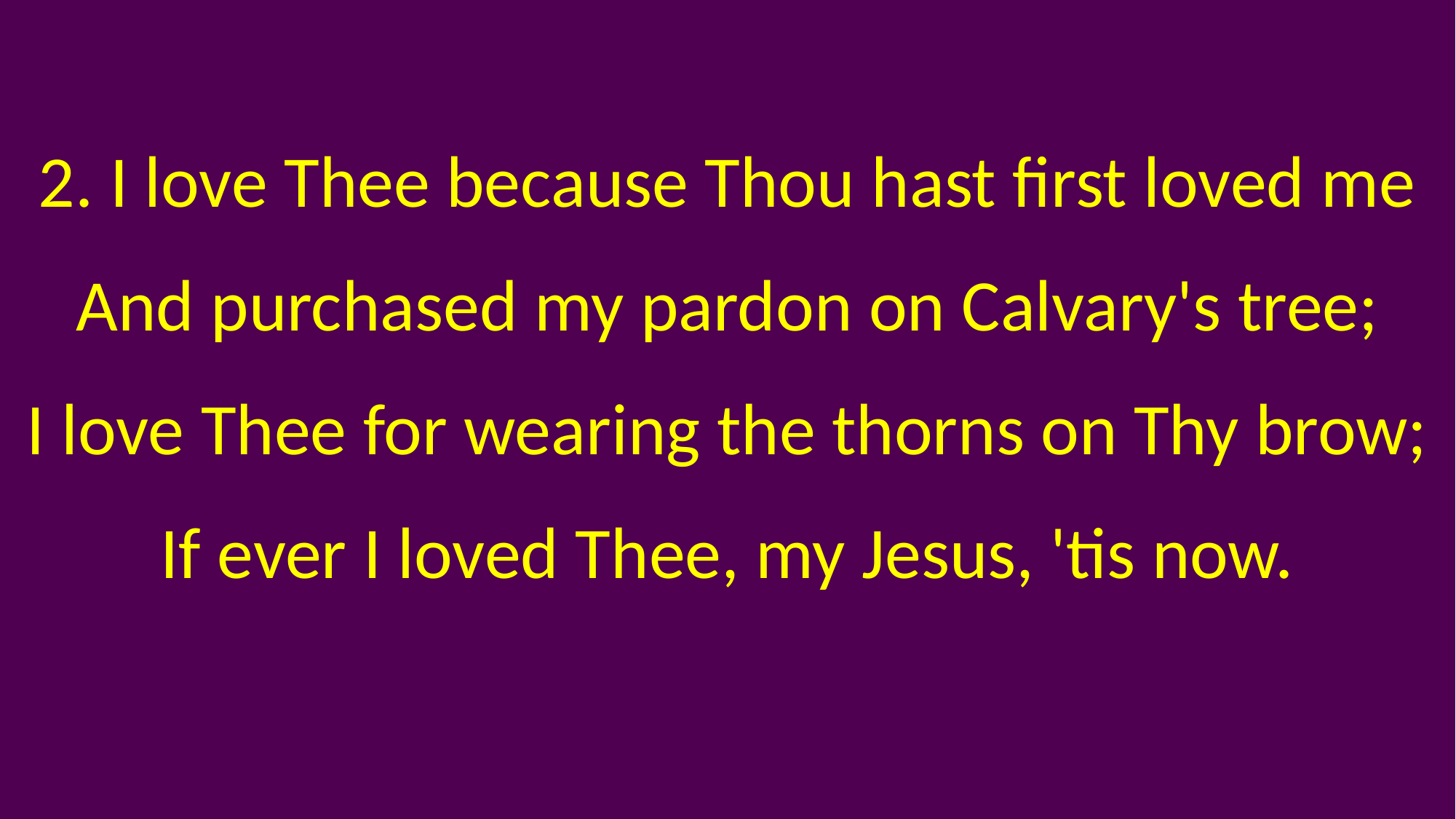

2. I love Thee because Thou hast first loved me
And purchased my pardon on Calvary's tree;
I love Thee for wearing the thorns on Thy brow;
If ever I loved Thee, my Jesus, 'tis now.